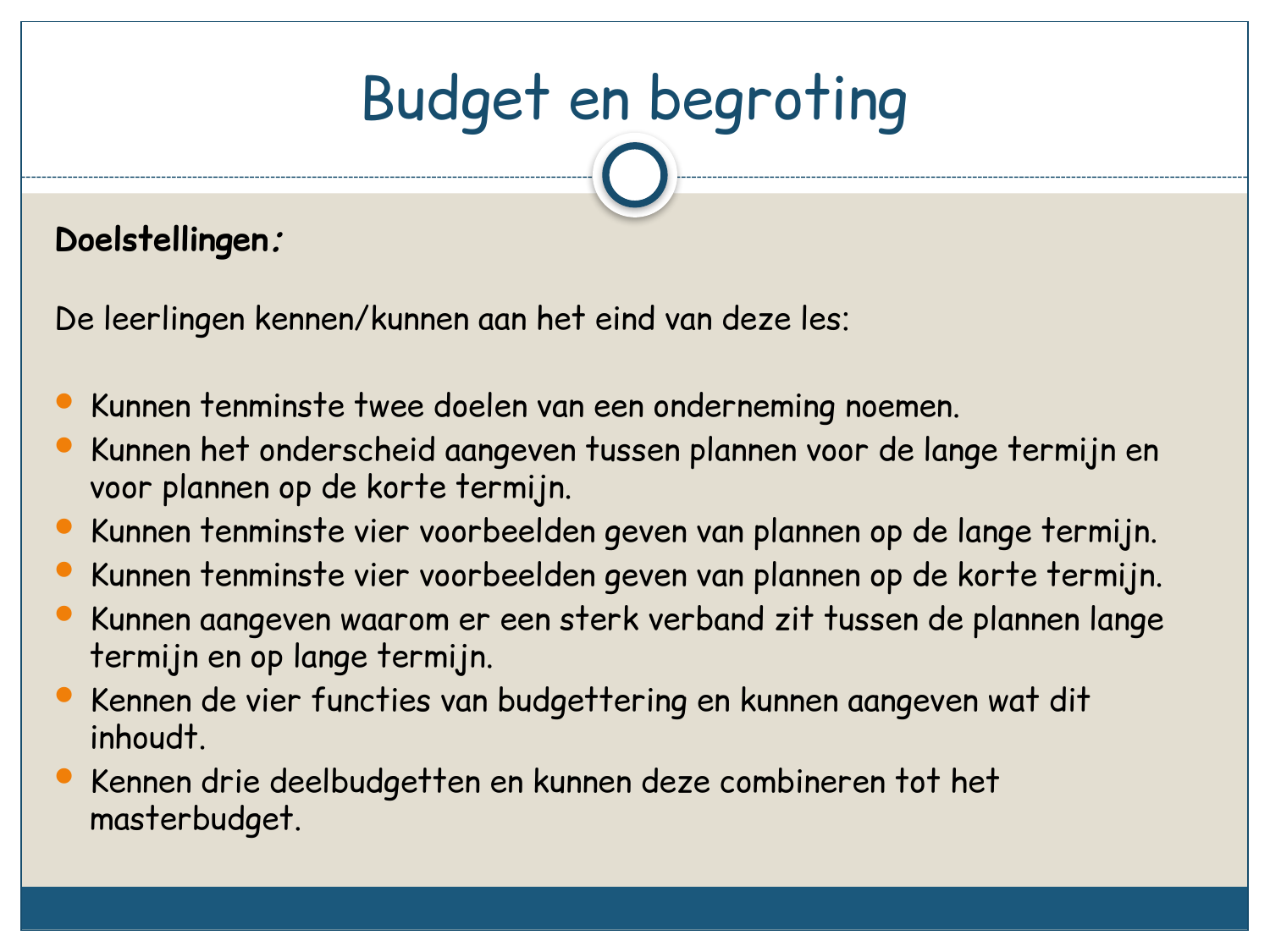

# Budget en begroting
Doelstellingen:

De leerlingen kennen/kunnen aan het eind van deze les:

Kunnen tenminste twee doelen van een onderneming noemen.
Kunnen het onderscheid aangeven tussen plannen voor de lange termijn en voor plannen op de korte termijn.
Kunnen tenminste vier voorbeelden geven van plannen op de lange termijn.
Kunnen tenminste vier voorbeelden geven van plannen op de korte termijn.
Kunnen aangeven waarom er een sterk verband zit tussen de plannen lange termijn en op lange termijn.
Kennen de vier functies van budgettering en kunnen aangeven wat dit inhoudt.
Kennen drie deelbudgetten en kunnen deze combineren tot het masterbudget.